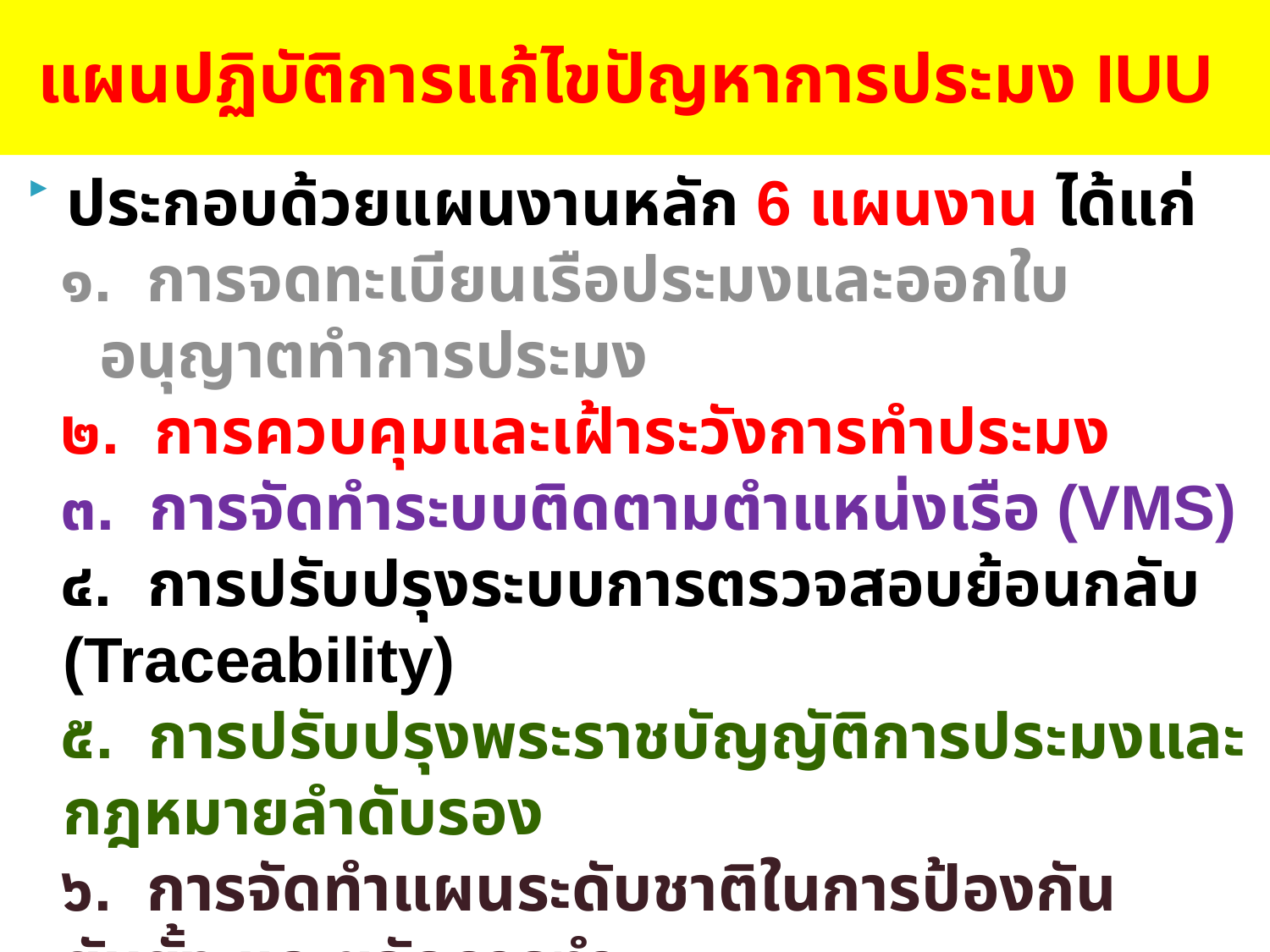

แผนปฏิบัติการแก้ไขปัญหาการประมง IUU

   ประกอบด้วยแผนงานหลัก 6 แผนงาน ได้แก่
  ๑.  การจดทะเบียนเรือประมงและออกใบอนุญาตทำการประมง
  ๒.  การควบคุมและเฝ้าระวังการทำประมง
  ๓.  การจัดทำระบบติดตามตำแหน่งเรือ (VMS)
  ๔.  การปรับปรุงระบบการตรวจสอบย้อนกลับ (Traceability)
  ๕.  การปรับปรุงพระราชบัญญัติการประมงและกฎหมายลำดับรอง
  ๖.  การจัดทำแผนระดับชาติในการป้องกัน ยับยั้ง และขจัดการทำ
       ประมงที่ผิด กฎหมาย ขาดการรายงานและไร้การควบคุม
       National Plan of Action – IUU (NPOA-IUU)